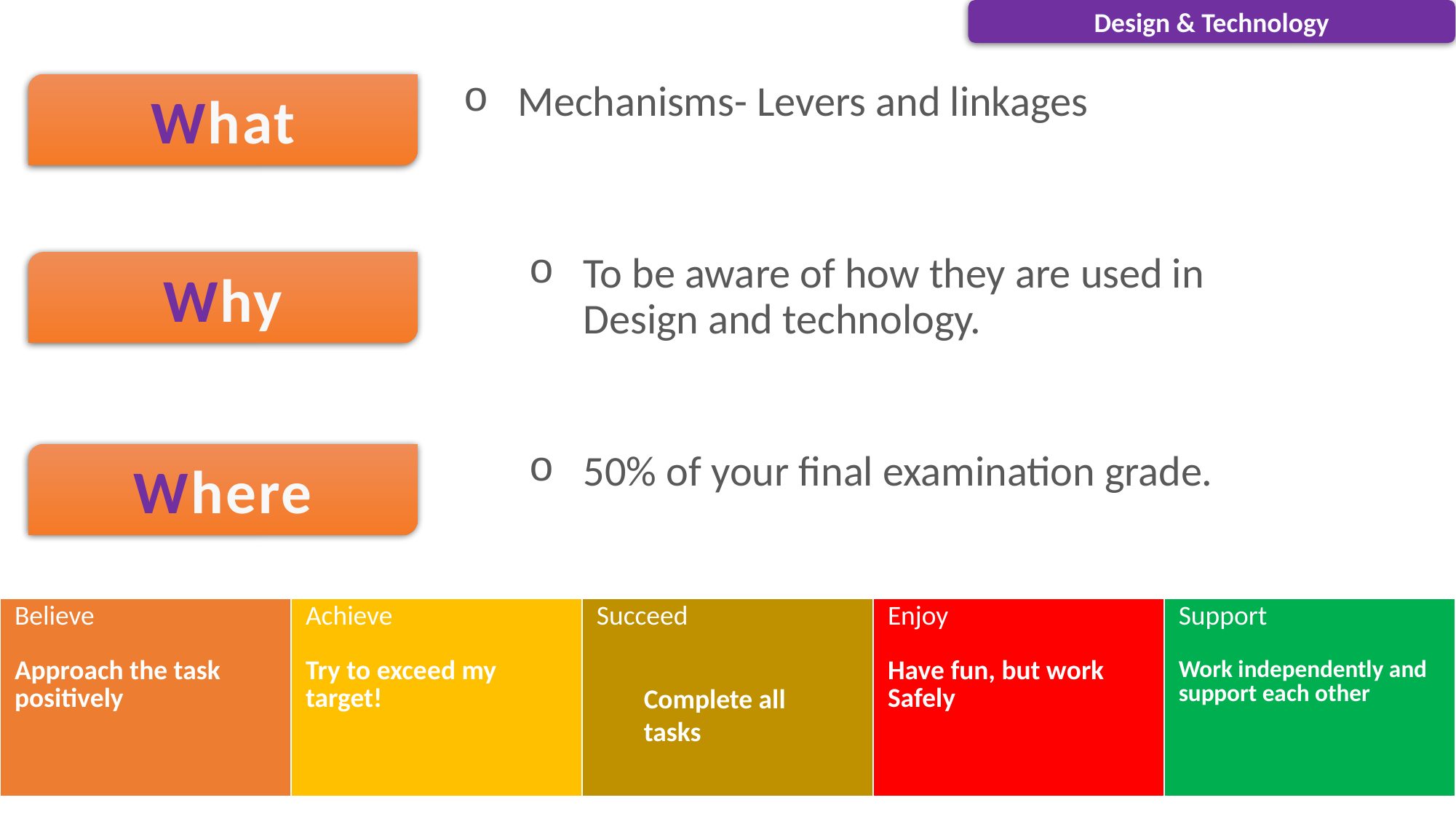

Mechanisms- Levers and linkages
To be aware of how they are used in Design and technology.
50% of your final examination grade.
Complete all tasks